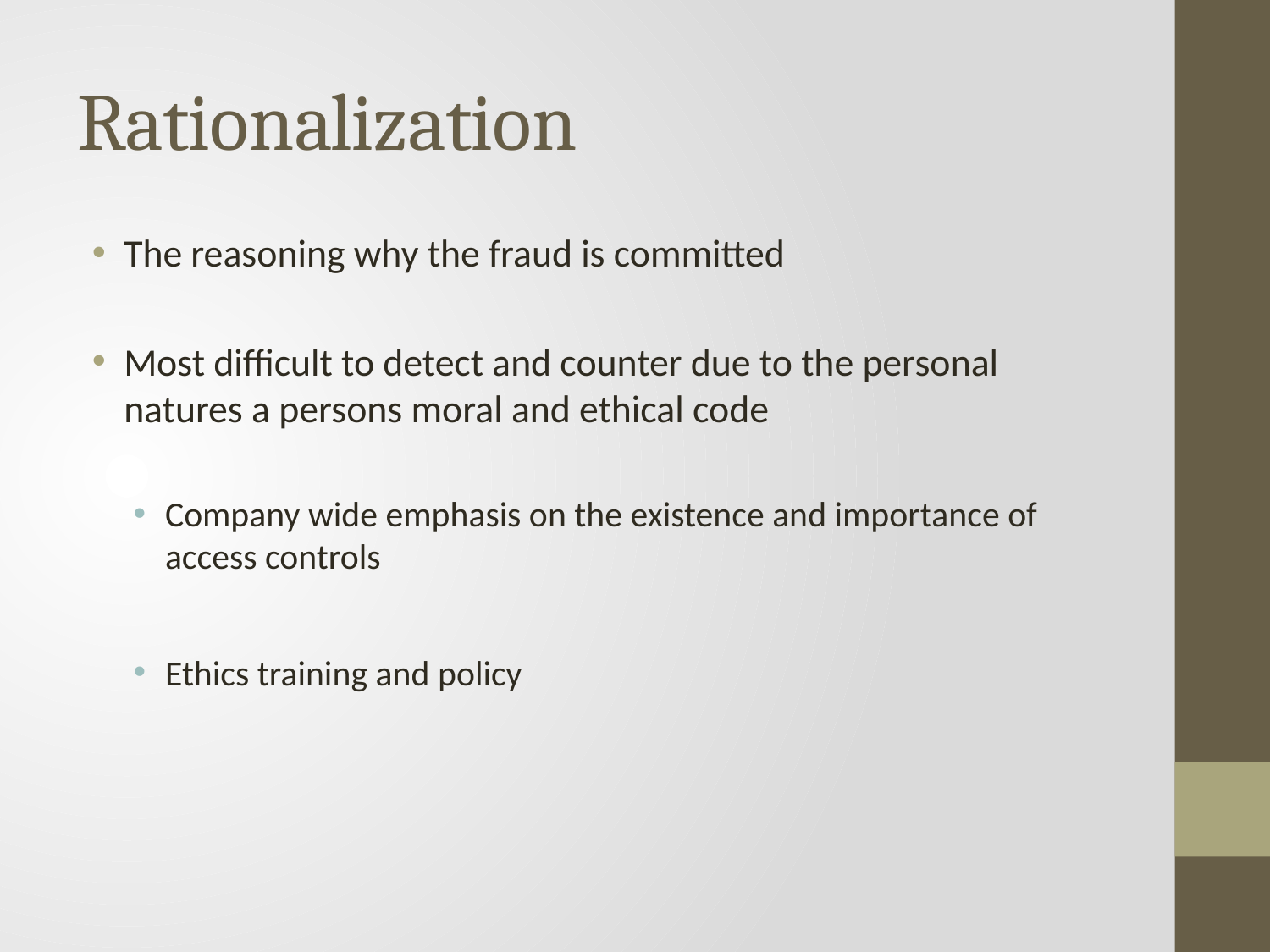

# Rationalization
The reasoning why the fraud is committed

Most difficult to detect and counter due to the personal natures a persons moral and ethical code

Company wide emphasis on the existence and importance of access controls

Ethics training and policy